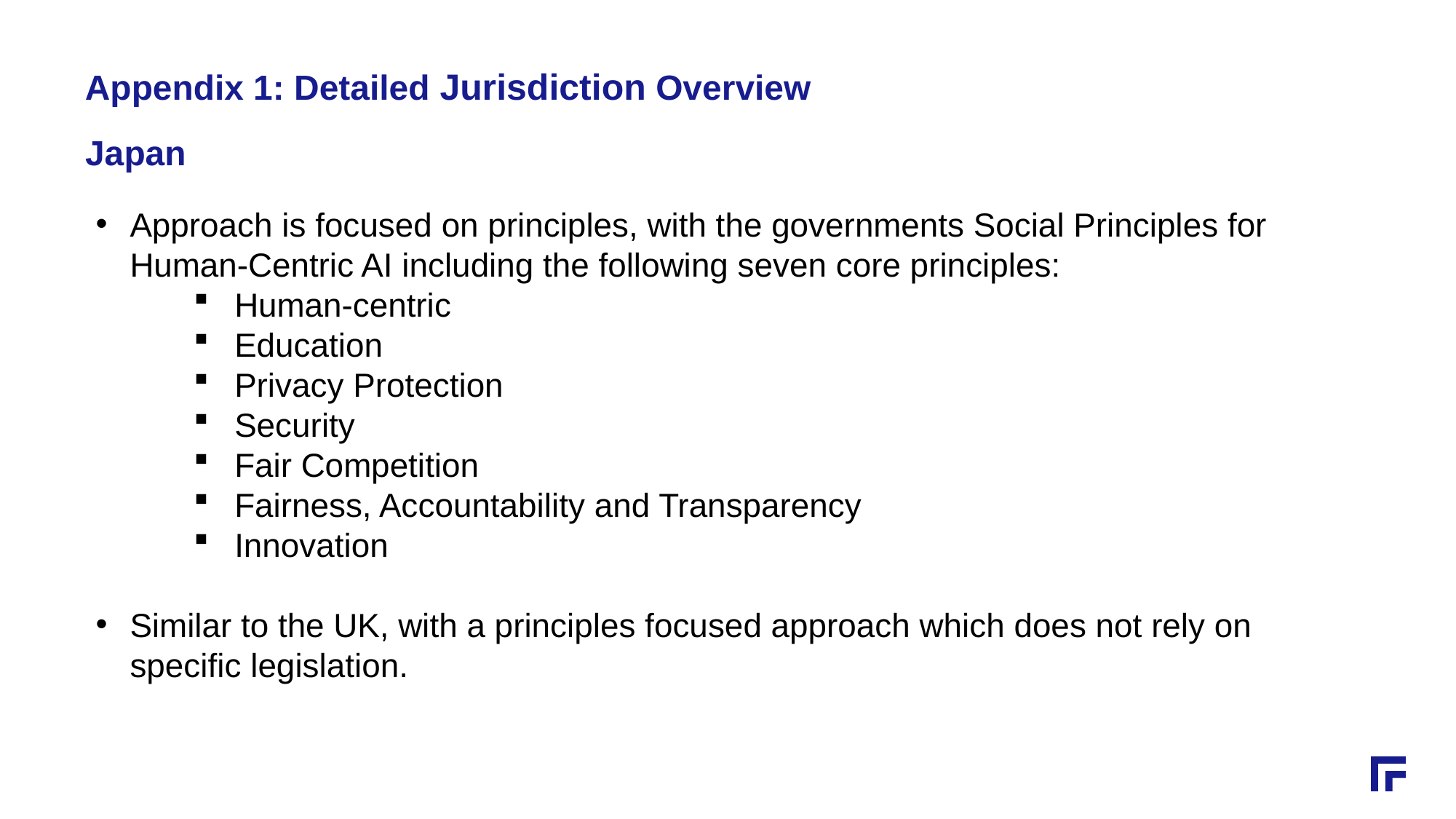

Appendix 1: Detailed Jurisdiction Overview
# Japan
Approach is focused on principles, with the governments Social Principles for Human-Centric AI including the following seven core principles:
Human-centric
Education
Privacy Protection
Security
Fair Competition
Fairness, Accountability and Transparency
Innovation

Similar to the UK, with a principles focused approach which does not rely on specific legislation.